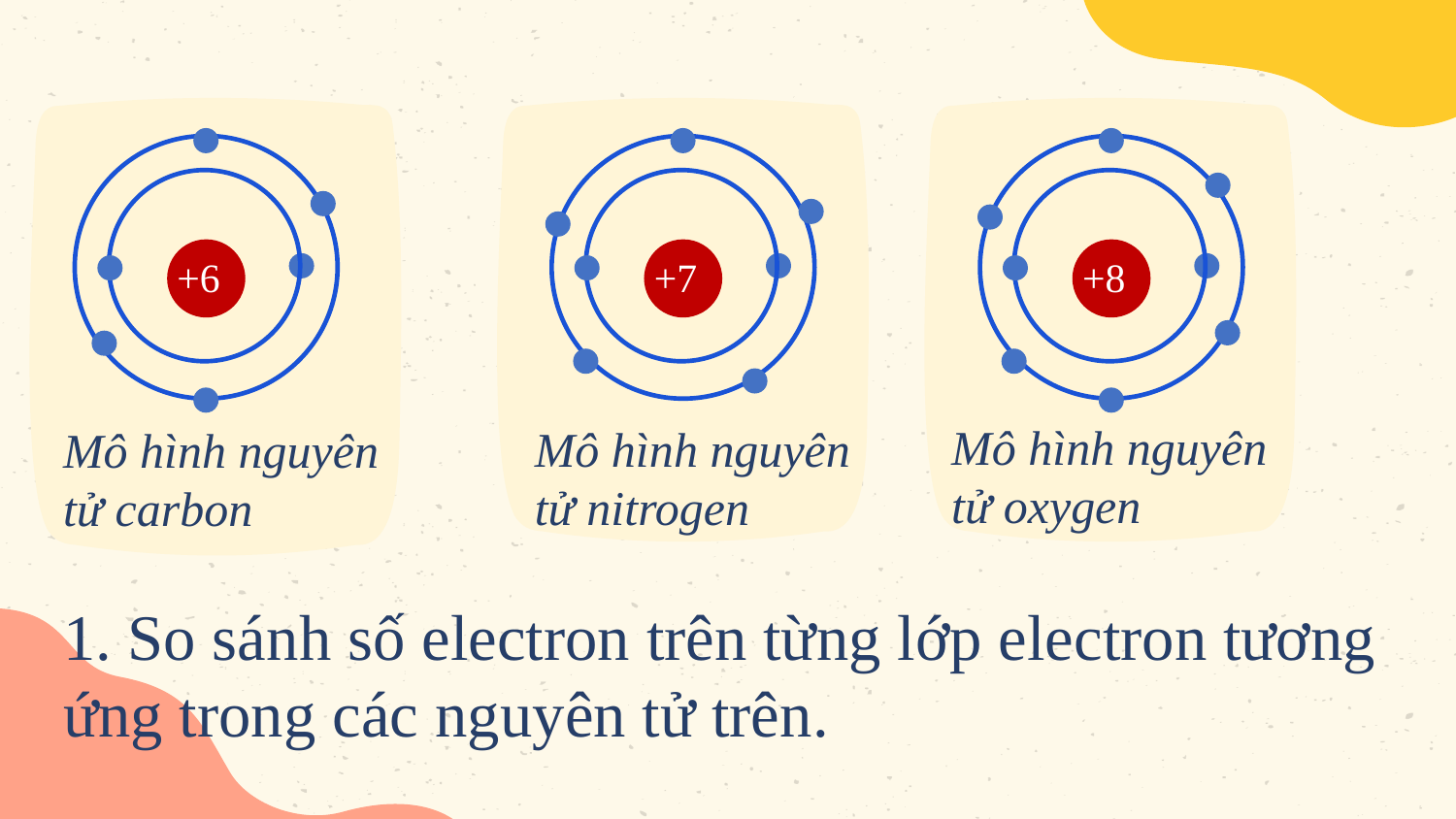

+6

+7

+8

Mô hình nguyên tử oxygen
Mô hình nguyên tử nitrogen
Mô hình nguyên tử carbon
1. So sánh số electron trên từng lớp electron tương ứng trong các nguyên tử trên.